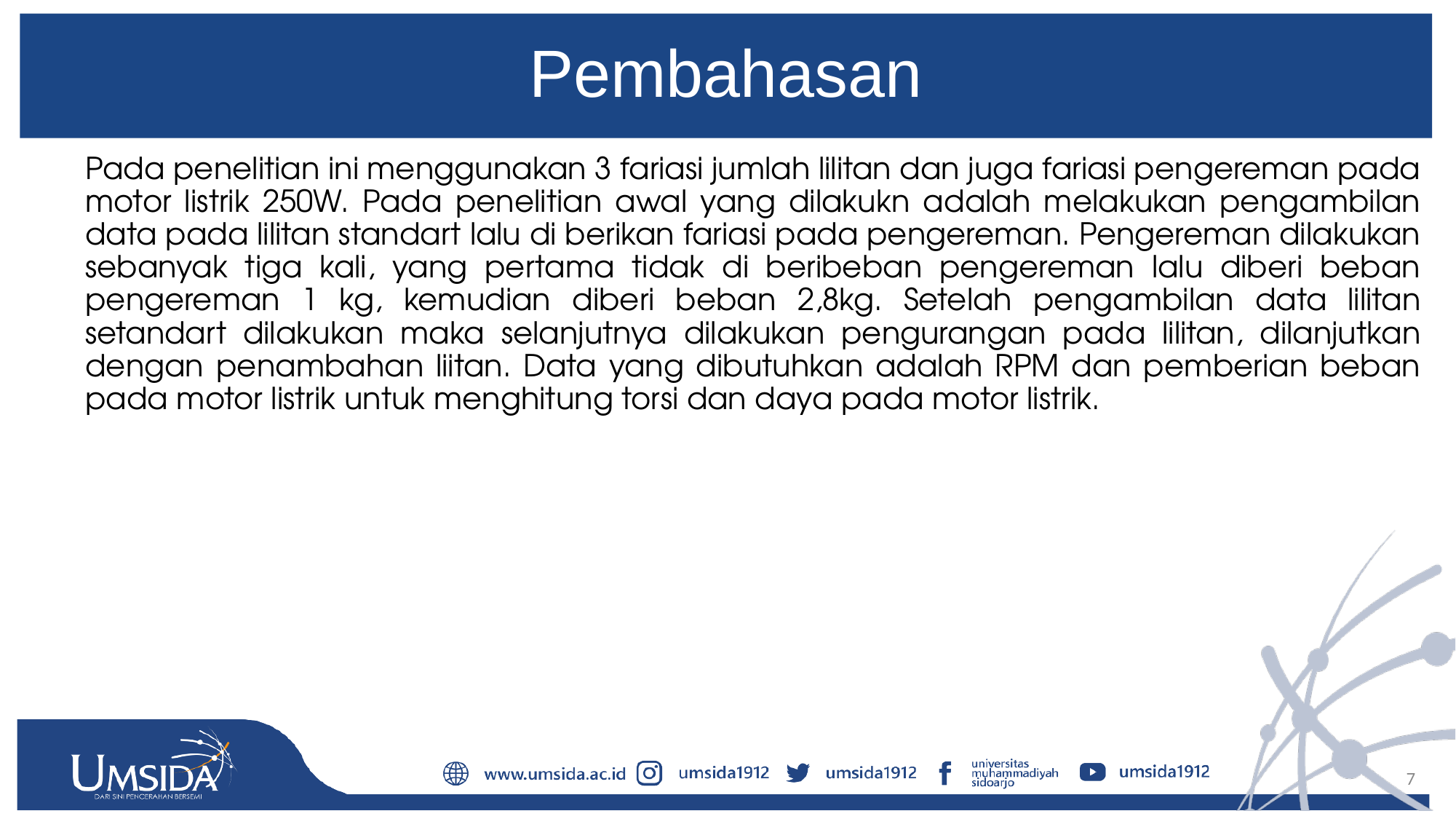

# Pembahasan
	Pada penelitian ini menggunakan 3 fariasi jumlah lilitan dan juga fariasi pengereman pada motor listrik 250W. Pada penelitian awal yang dilakukn adalah melakukan pengambilan data pada lilitan standart lalu di berikan fariasi pada pengereman. Pengereman dilakukan sebanyak tiga kali, yang pertama tidak di beribeban pengereman lalu diberi beban pengereman 1 kg, kemudian diberi beban 2,8kg. Setelah pengambilan data lilitan setandart dilakukan maka selanjutnya dilakukan pengurangan pada lilitan, dilanjutkan dengan penambahan liitan. Data yang dibutuhkan adalah RPM dan pemberian beban pada motor listrik untuk menghitung torsi dan daya pada motor listrik.